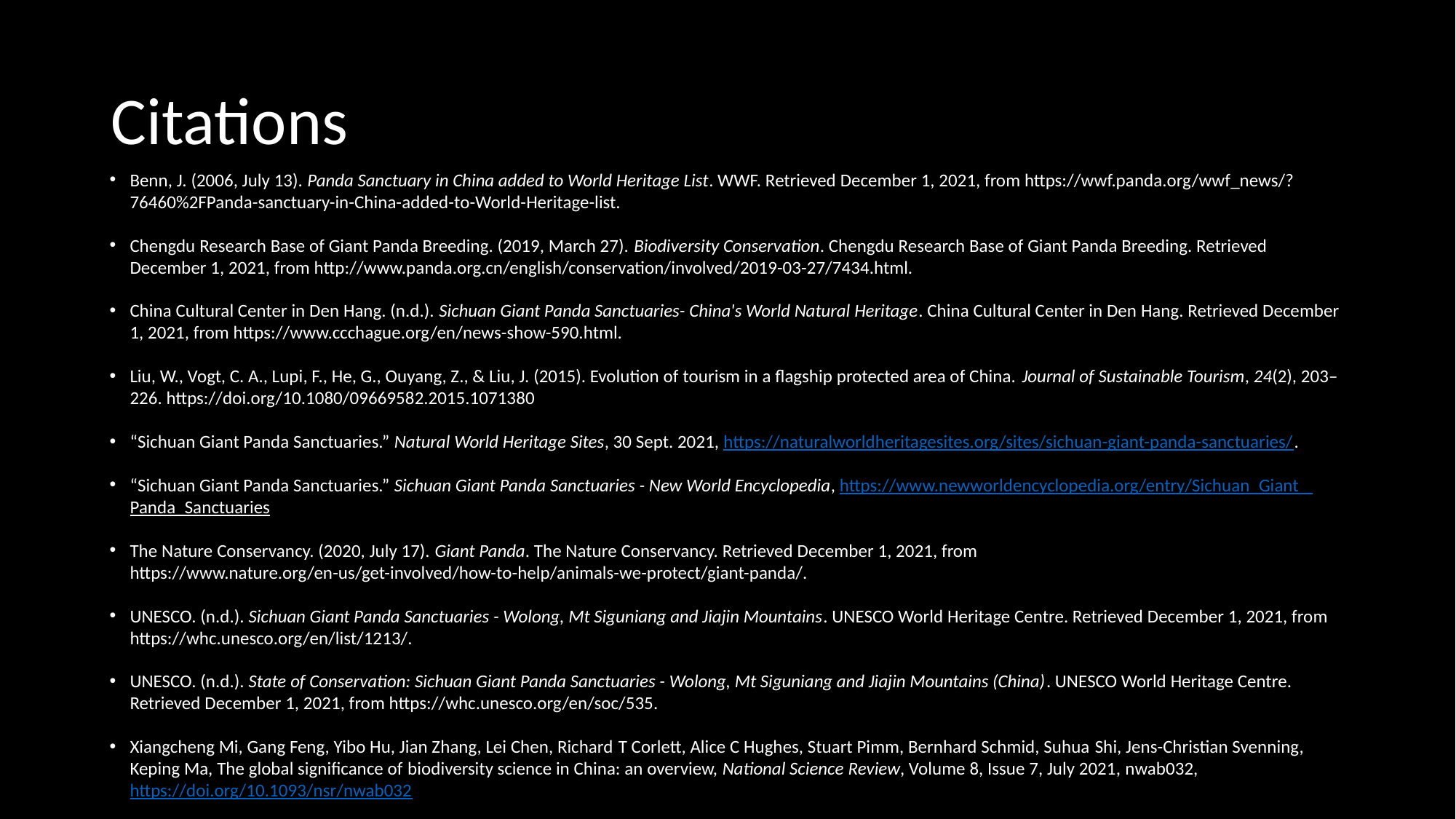

# Citations
Benn, J. (2006, July 13). Panda Sanctuary in China added to World Heritage List. WWF. Retrieved December 1, 2021, from https://wwf.panda.org/wwf_news/?76460%2FPanda-sanctuary-in-China-added-to-World-Heritage-list.

Chengdu Research Base of Giant Panda Breeding. (2019, March 27). Biodiversity Conservation. Chengdu Research Base of Giant Panda Breeding. Retrieved December 1, 2021, from http://www.panda.org.cn/english/conservation/involved/2019-03-27/7434.html.

China Cultural Center in Den Hang. (n.d.). Sichuan Giant Panda Sanctuaries- China's World Natural Heritage. China Cultural Center in Den Hang. Retrieved December 1, 2021, from https://www.ccchague.org/en/news-show-590.html.

Liu, W., Vogt, C. A., Lupi, F., He, G., Ouyang, Z., & Liu, J. (2015). Evolution of tourism in a flagship protected area of China. Journal of Sustainable Tourism, 24(2), 203–226. https://doi.org/10.1080/09669582.2015.1071380

“Sichuan Giant Panda Sanctuaries.” Natural World Heritage Sites, 30 Sept. 2021, https://naturalworldheritagesites.org/sites/sichuan-giant-panda-sanctuaries/.

“Sichuan Giant Panda Sanctuaries.” Sichuan Giant Panda Sanctuaries - New World Encyclopedia, https://www.newworldencyclopedia.org/entry/Sichuan_Giant _Panda_Sanctuaries

The Nature Conservancy. (2020, July 17). Giant Panda. The Nature Conservancy. Retrieved December 1, 2021, from https://www.nature.org/en-us/get-involved/how-to-help/animals-we-protect/giant-panda/.

UNESCO. (n.d.). Sichuan Giant Panda Sanctuaries - Wolong, Mt Siguniang and Jiajin Mountains. UNESCO World Heritage Centre. Retrieved December 1, 2021, from https://whc.unesco.org/en/list/1213/.

UNESCO. (n.d.). State of Conservation: Sichuan Giant Panda Sanctuaries - Wolong, Mt Siguniang and Jiajin Mountains (China). UNESCO World Heritage Centre. Retrieved December 1, 2021, from https://whc.unesco.org/en/soc/535.

Xiangcheng Mi, Gang Feng, Yibo Hu, Jian Zhang, Lei Chen, Richard T Corlett, Alice C Hughes, Stuart Pimm, Bernhard Schmid, Suhua Shi, Jens-Christian Svenning, Keping Ma, The global significance of biodiversity science in China: an overview, National Science Review, Volume 8, Issue 7, July 2021, nwab032, https://doi.org/10.1093/nsr/nwab032